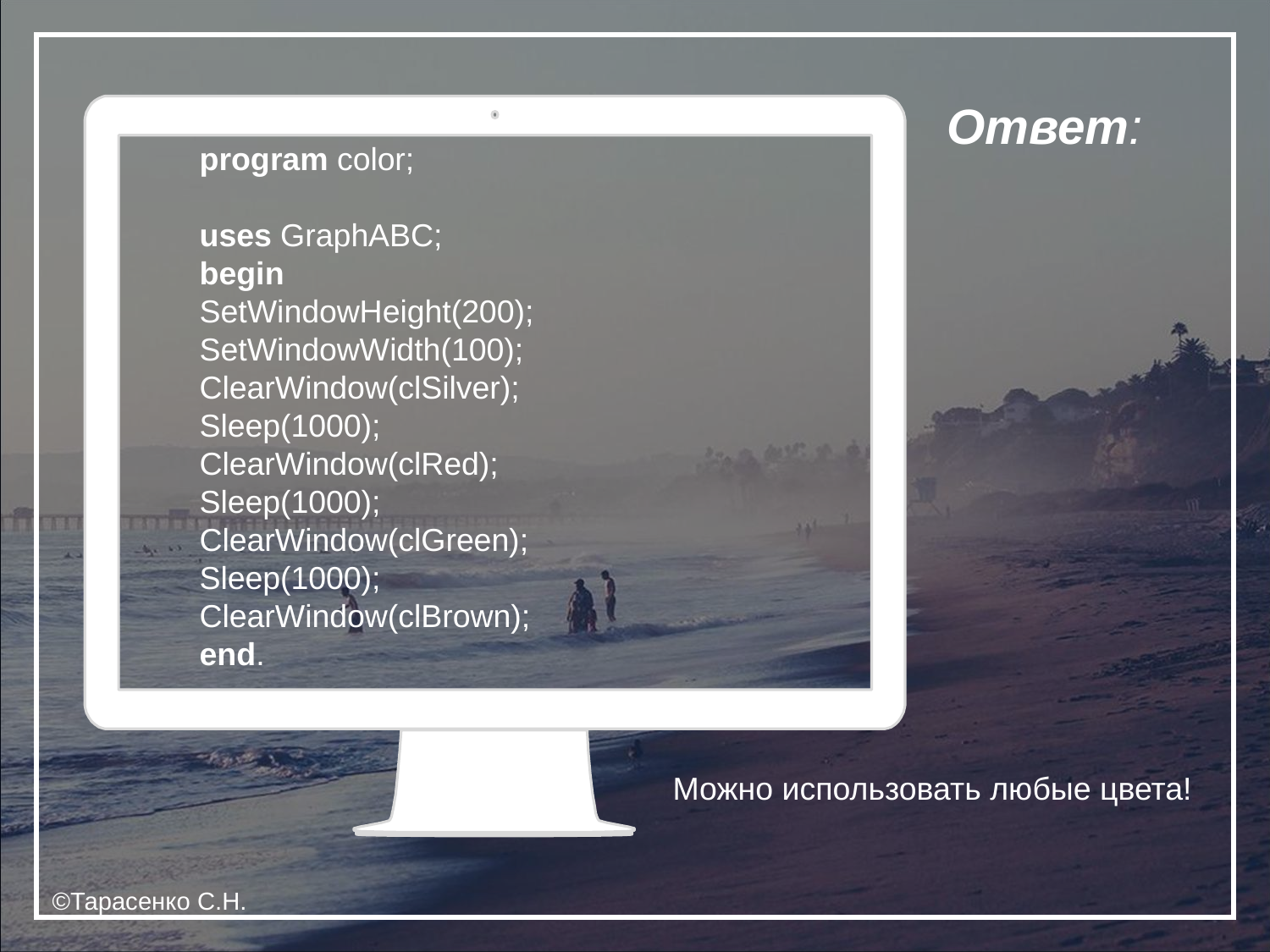

# Ответ:

program color;

uses GraphABC;
begin
SetWindowHeight(200);
SetWindowWidth(100);
ClearWindow(clSilver);
Sleep(1000);
ClearWindow(clRed);
Sleep(1000);
ClearWindow(clGreen);
Sleep(1000);
ClearWindow(clBrown);
end.
Можно использовать любые цвета!